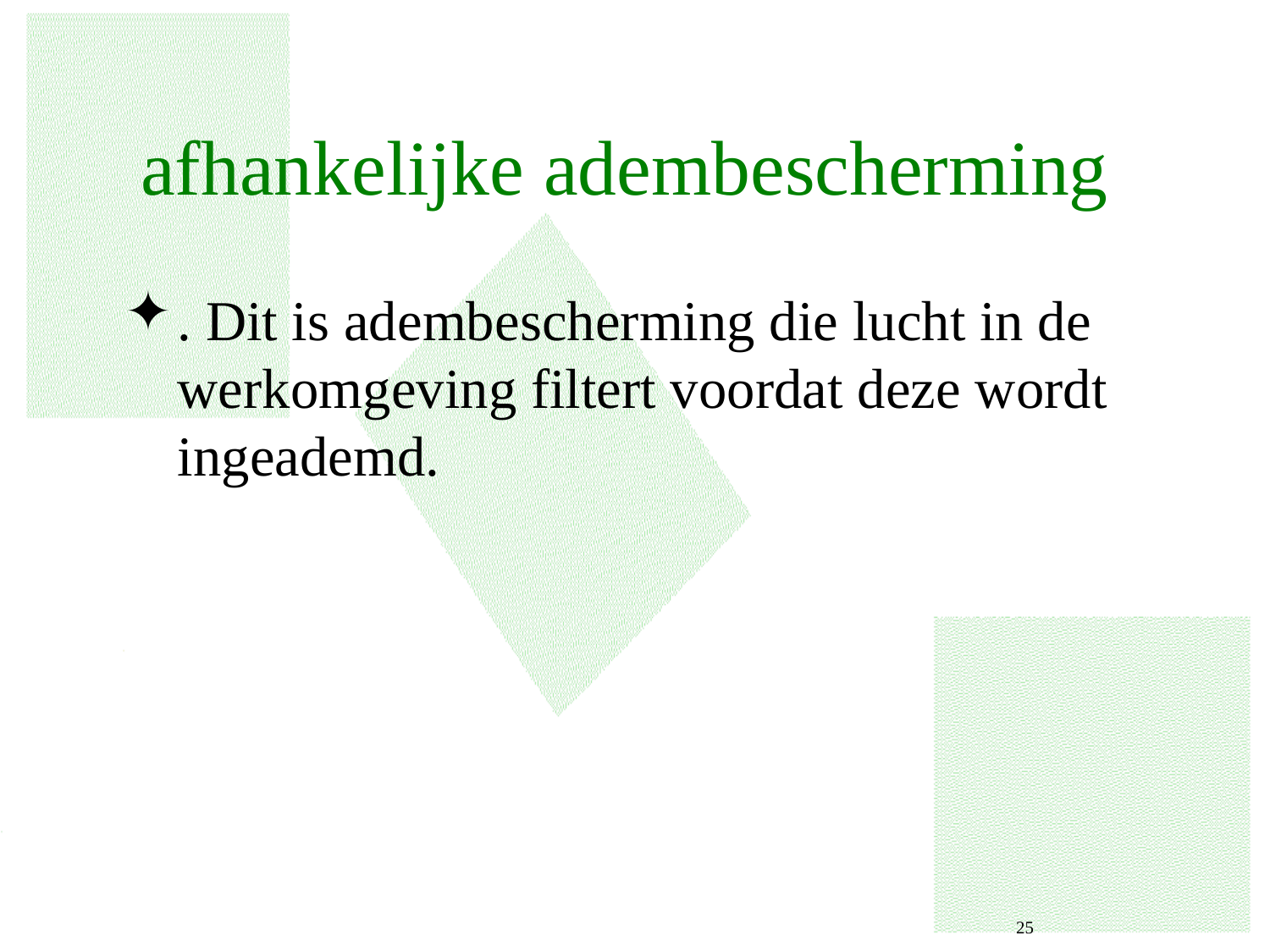

# afhankelijke adembescherming
. Dit is adembescherming die lucht in de werkomgeving filtert voordat deze wordt ingeademd.

                     25